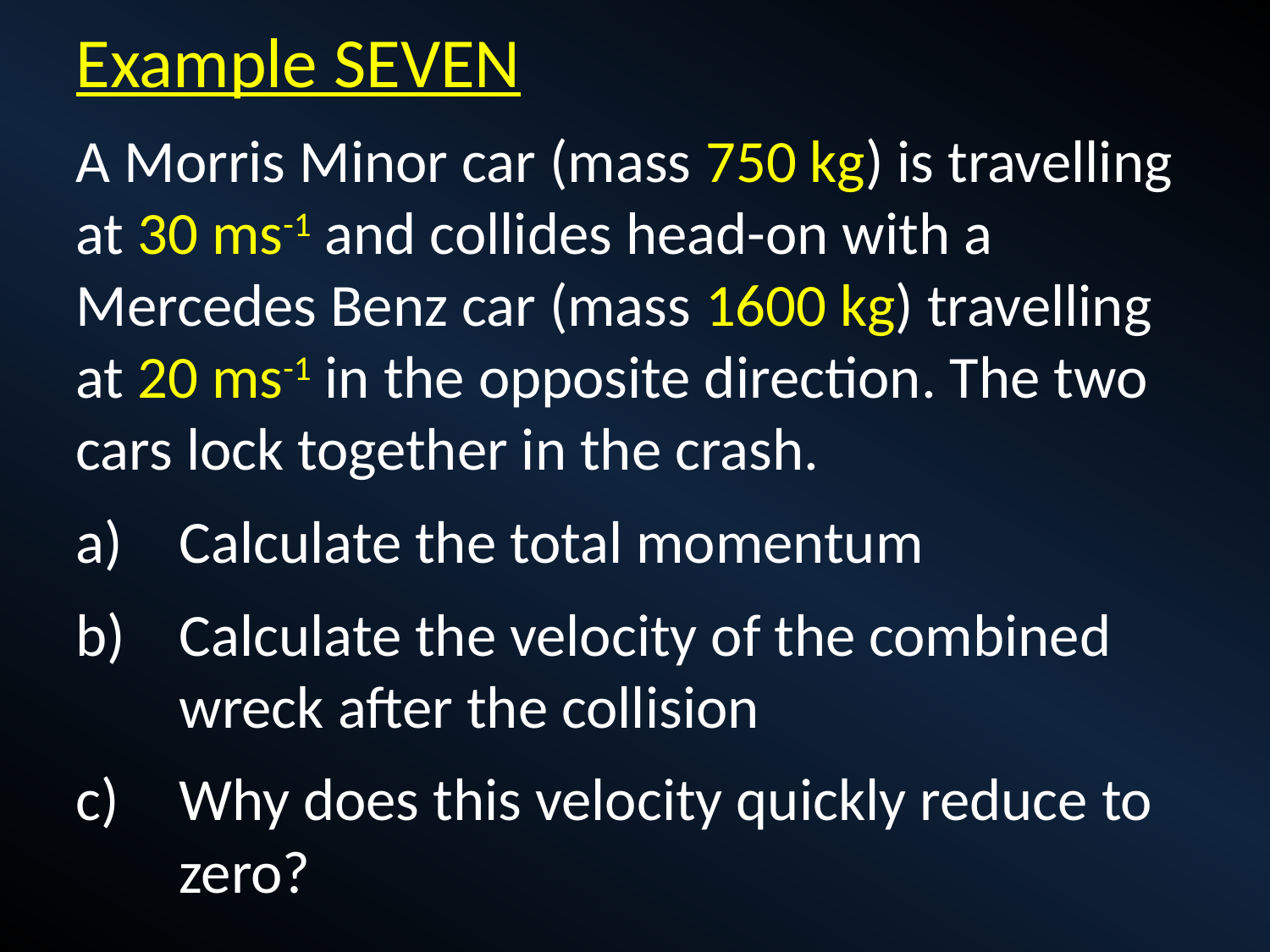

Example SEVEN
A Morris Minor car (mass 750 kg) is travelling at 30 ms-1 and collides head-on with a Mercedes Benz car (mass 1600 kg) travelling at 20 ms-1 in the opposite direction. The two cars lock together in the crash.
Calculate the total momentum
Calculate the velocity of the combined wreck after the collision
Why does this velocity quickly reduce to zero?